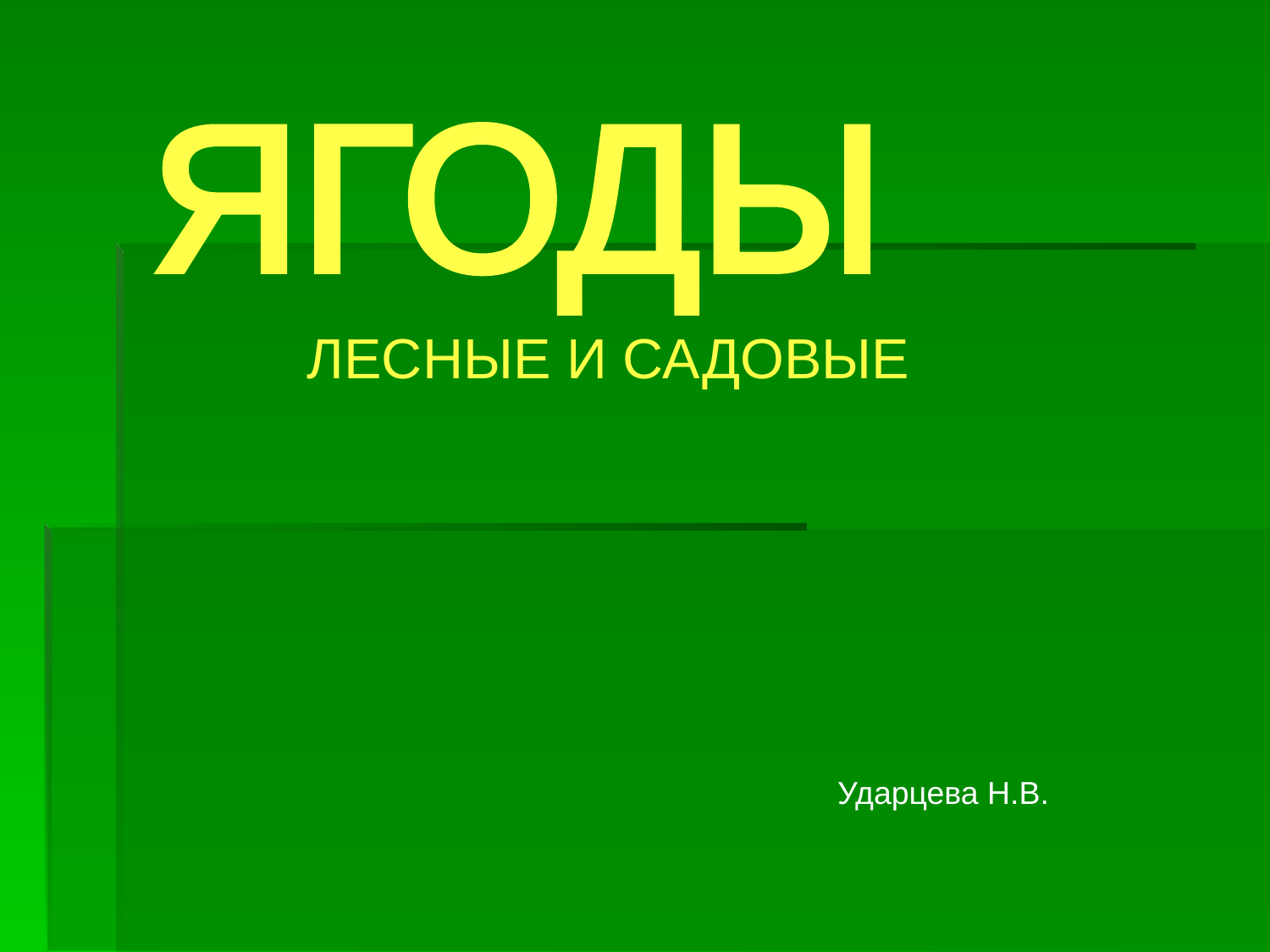

# ЯГОДЫ
ЛЕСНЫЕ И САДОВЫЕ

Ударцева Н.В.